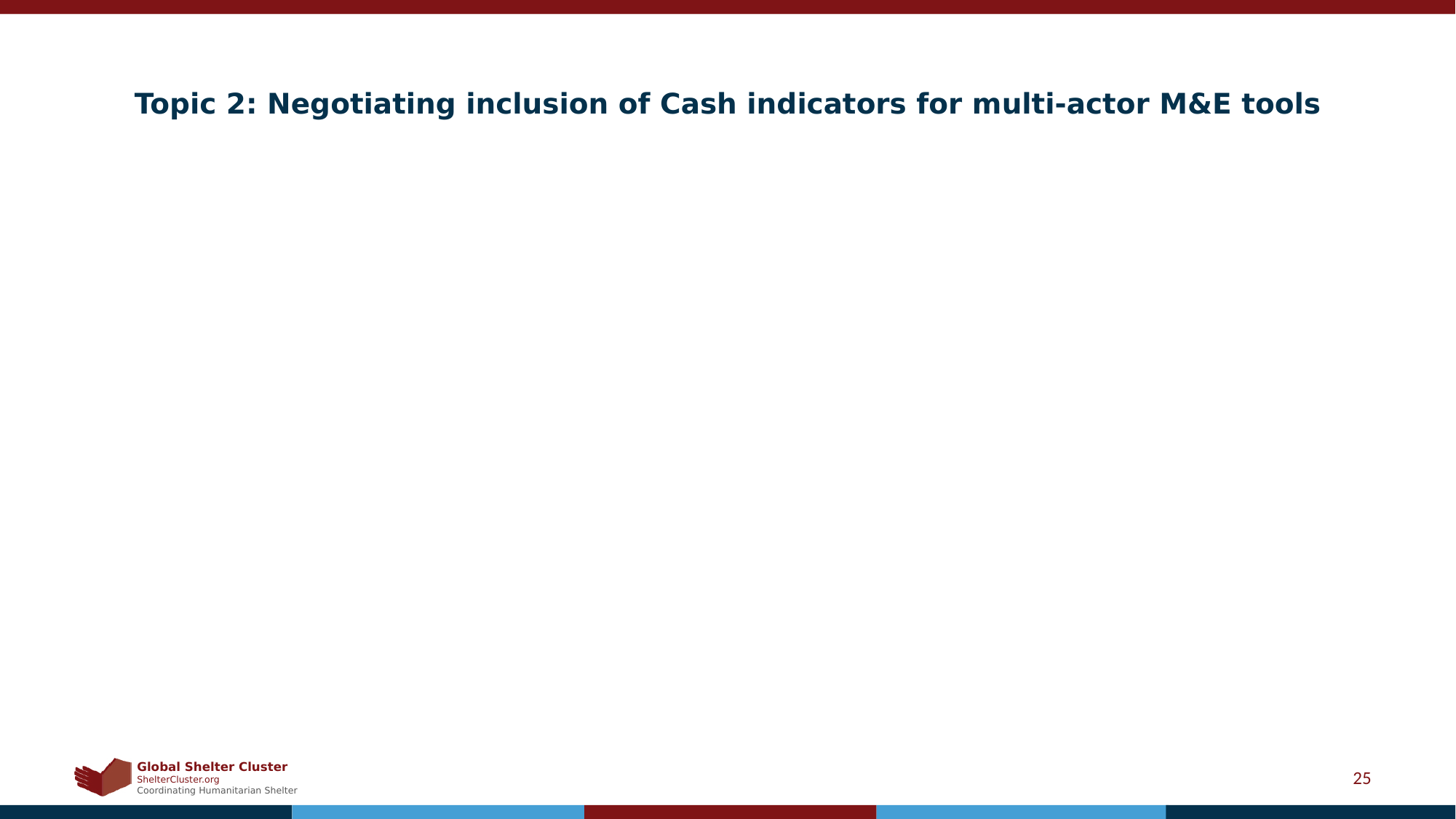

# Topic 2: Negotiating inclusion of Cash indicators for multi-actor M&E tools

25